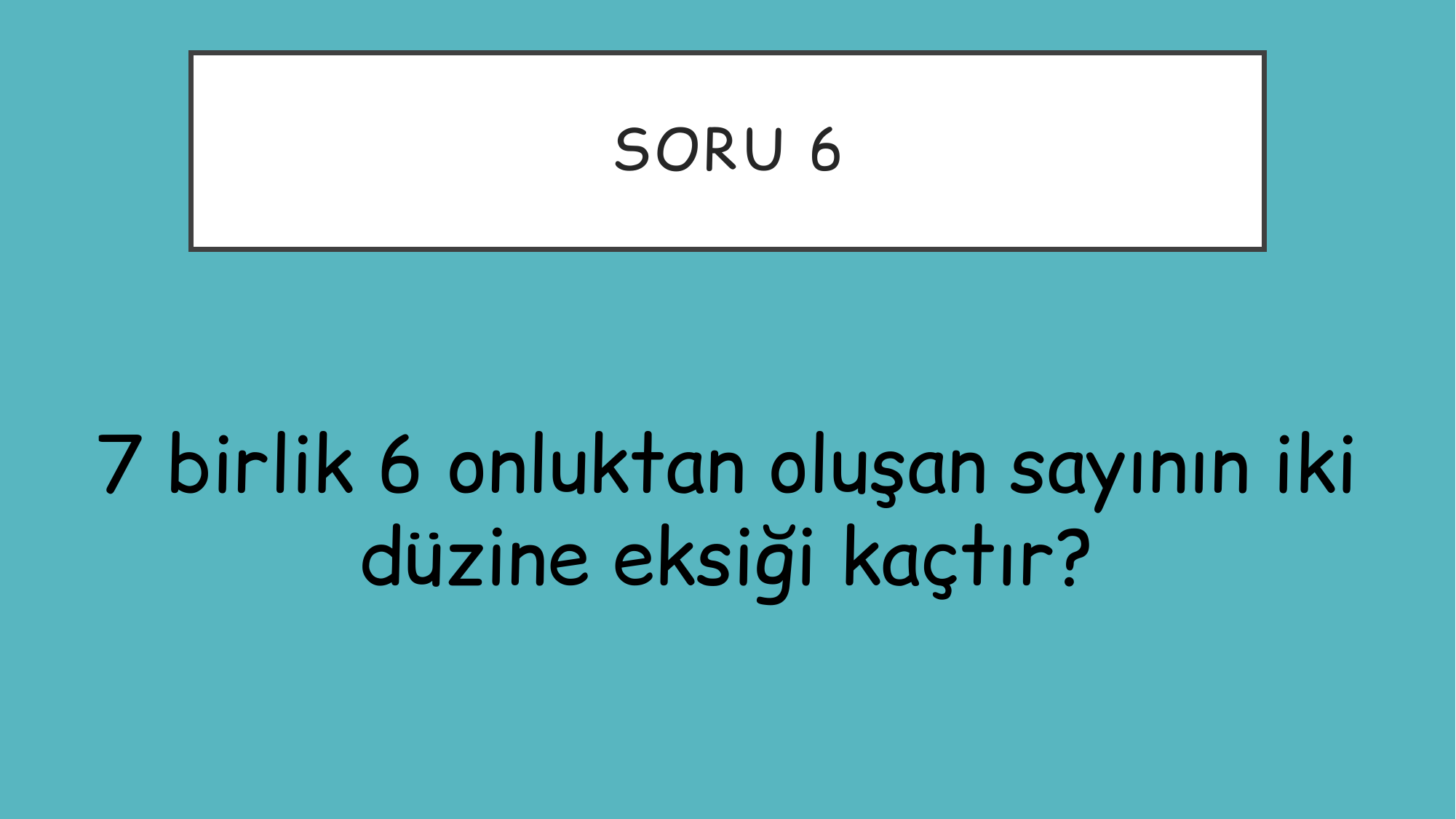

# Soru 6
7 birlik 6 onluktan oluşan sayının iki düzine eksiği kaçtır?